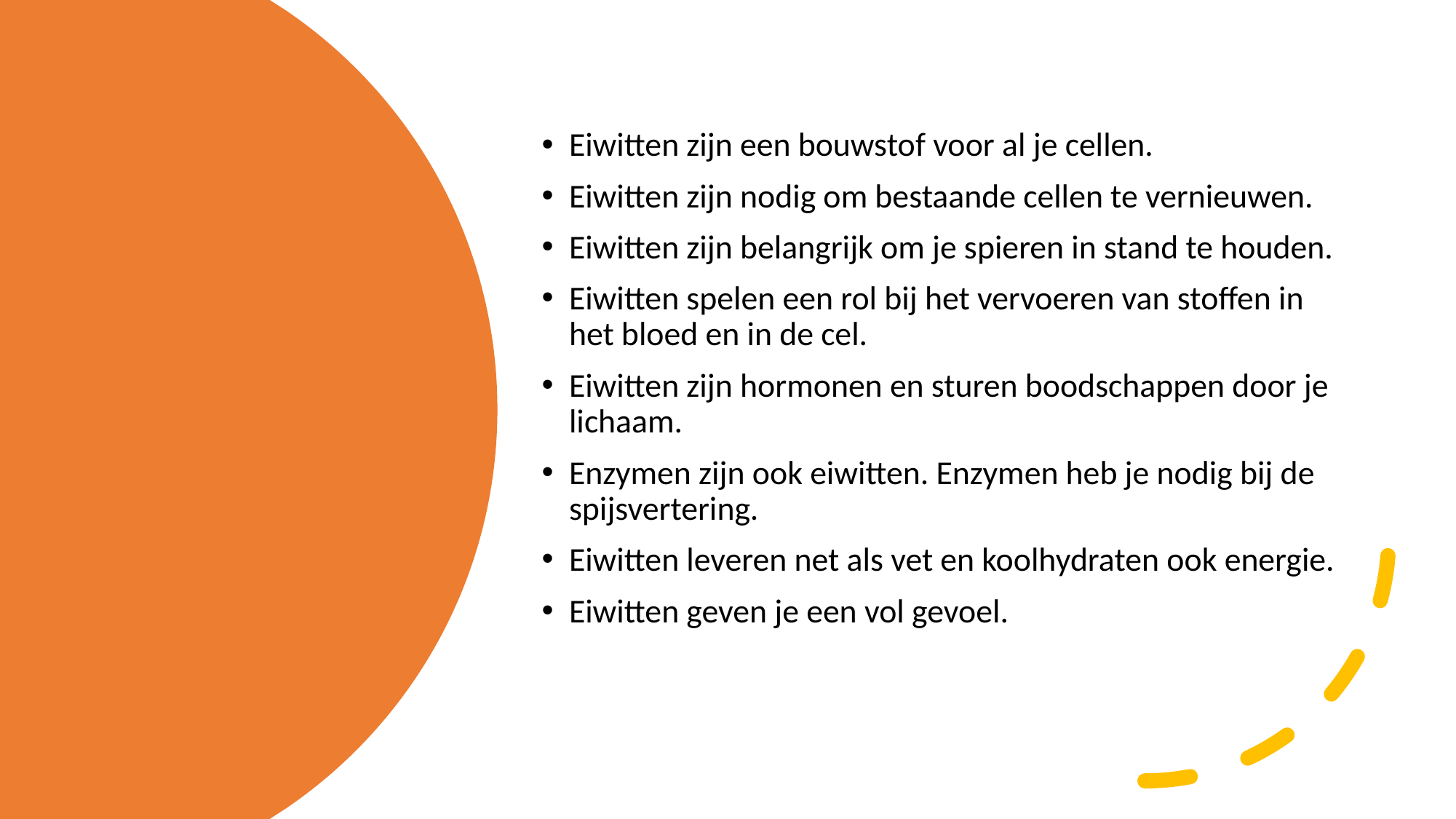

Eiwitten zijn een bouwstof voor al je cellen.
Eiwitten zijn nodig om bestaande cellen te vernieuwen.
Eiwitten zijn belangrijk om je spieren in stand te houden.
Eiwitten spelen een rol bij het vervoeren van stoffen in het bloed en in de cel.
Eiwitten zijn hormonen en sturen boodschappen door je lichaam.
Enzymen zijn ook eiwitten. Enzymen heb je nodig bij de spijsvertering.
Eiwitten leveren net als vet en koolhydraten ook energie.
Eiwitten geven je een vol gevoel.